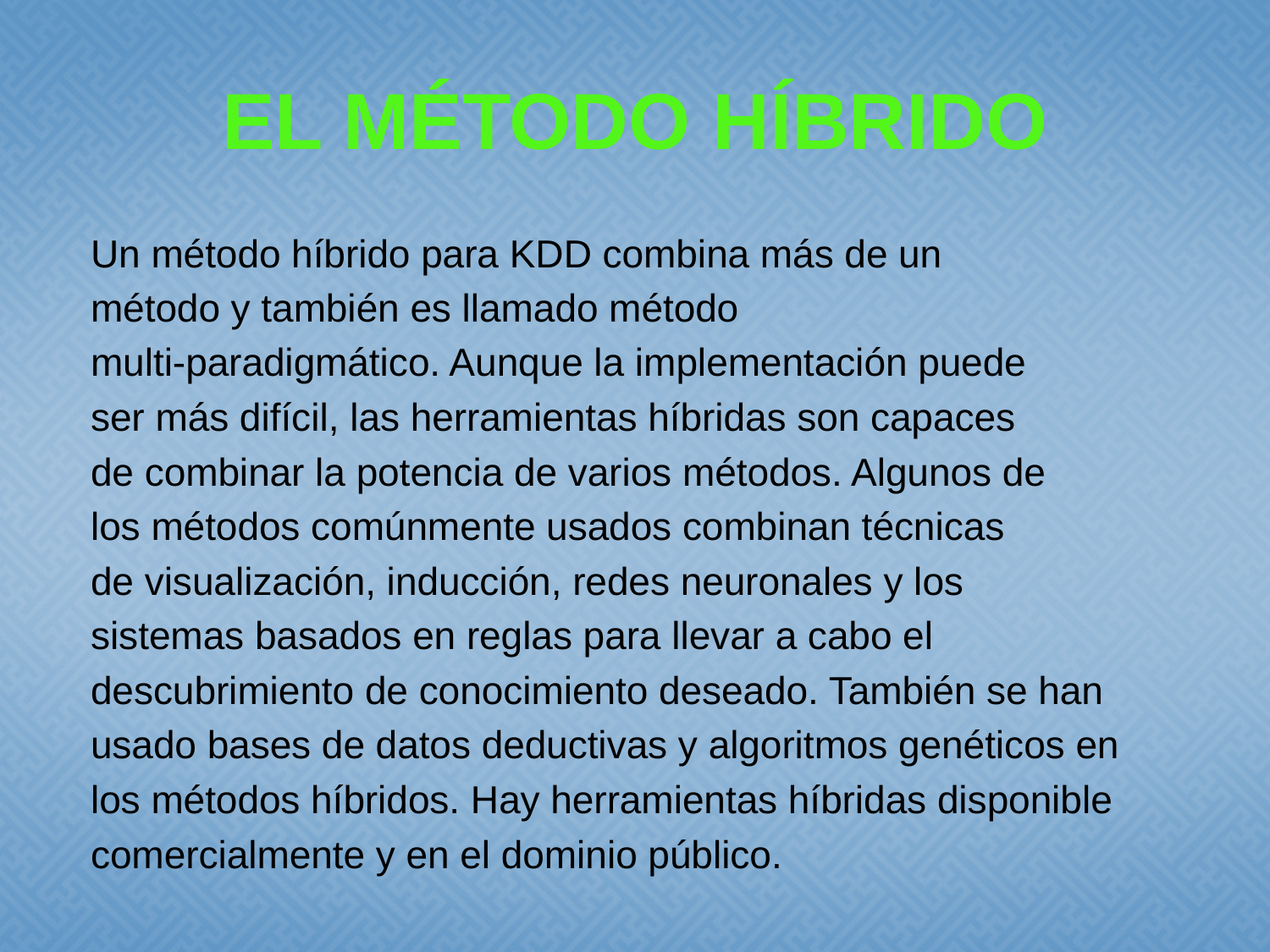

# EL MÉTODO HÍBRIDO
Un método híbrido para KDD combina más de un
método y también es llamado método
multi-paradigmático. Aunque la implementación puede
ser más difícil, las herramientas híbridas son capaces
de combinar la potencia de varios métodos. Algunos de
los métodos comúnmente usados combinan técnicas
de visualización, inducción, redes neuronales y los
sistemas basados en reglas para llevar a cabo el
descubrimiento de conocimiento deseado. También se han
usado bases de datos deductivas y algoritmos genéticos en
los métodos híbridos. Hay herramientas híbridas disponible
comercialmente y en el dominio público.